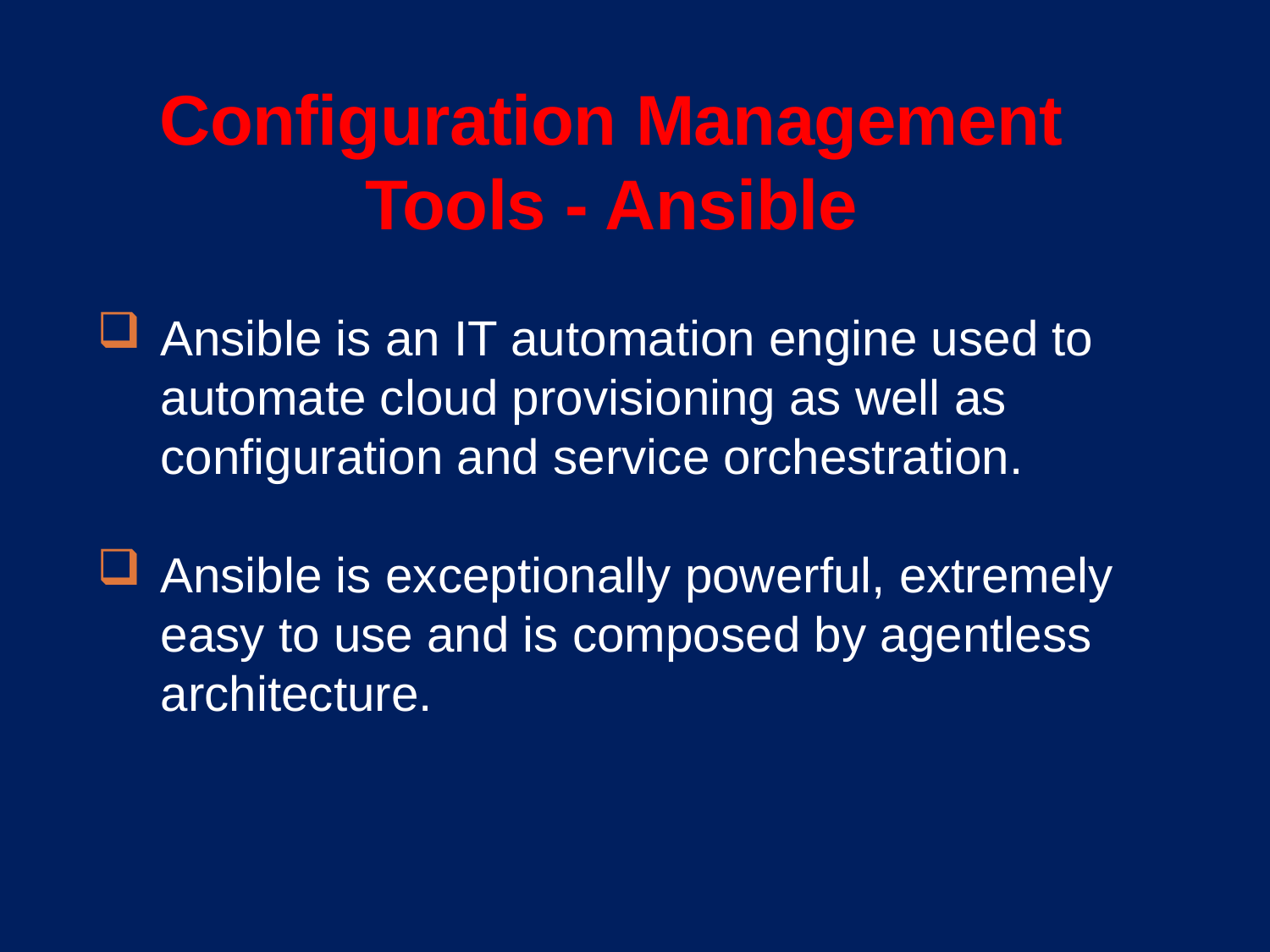

Configuration Management Tools - Ansible
Ansible is an IT automation engine used to automate cloud provisioning as well as configuration and service orchestration.

Ansible is exceptionally powerful, extremely easy to use and is composed by agentless architecture.